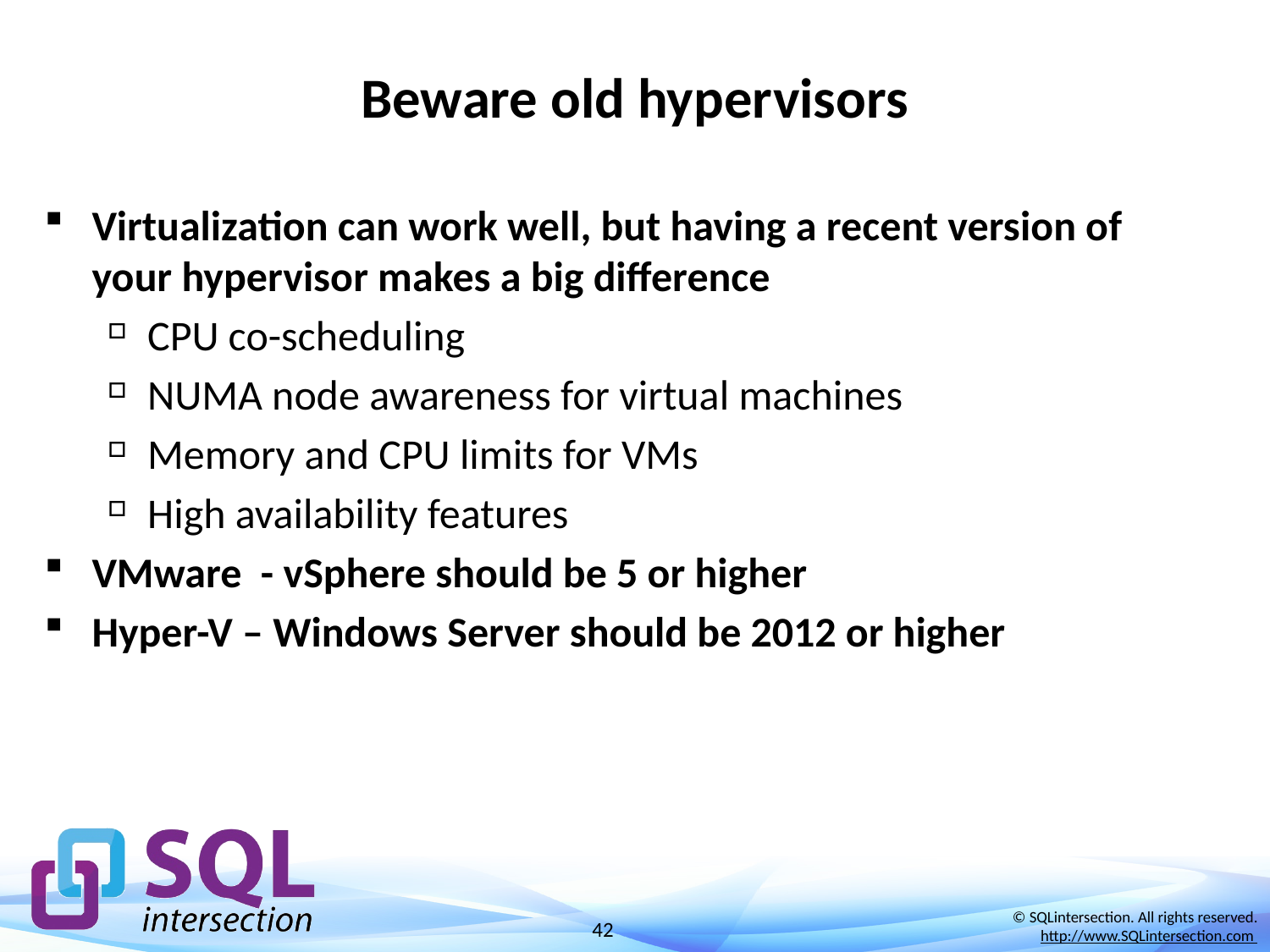

# Beware old hypervisors
Virtualization can work well, but having a recent version of your hypervisor makes a big difference
CPU co-scheduling
NUMA node awareness for virtual machines
Memory and CPU limits for VMs
High availability features
VMware  - vSphere should be 5 or higher
Hyper-V – Windows Server should be 2012 or higher